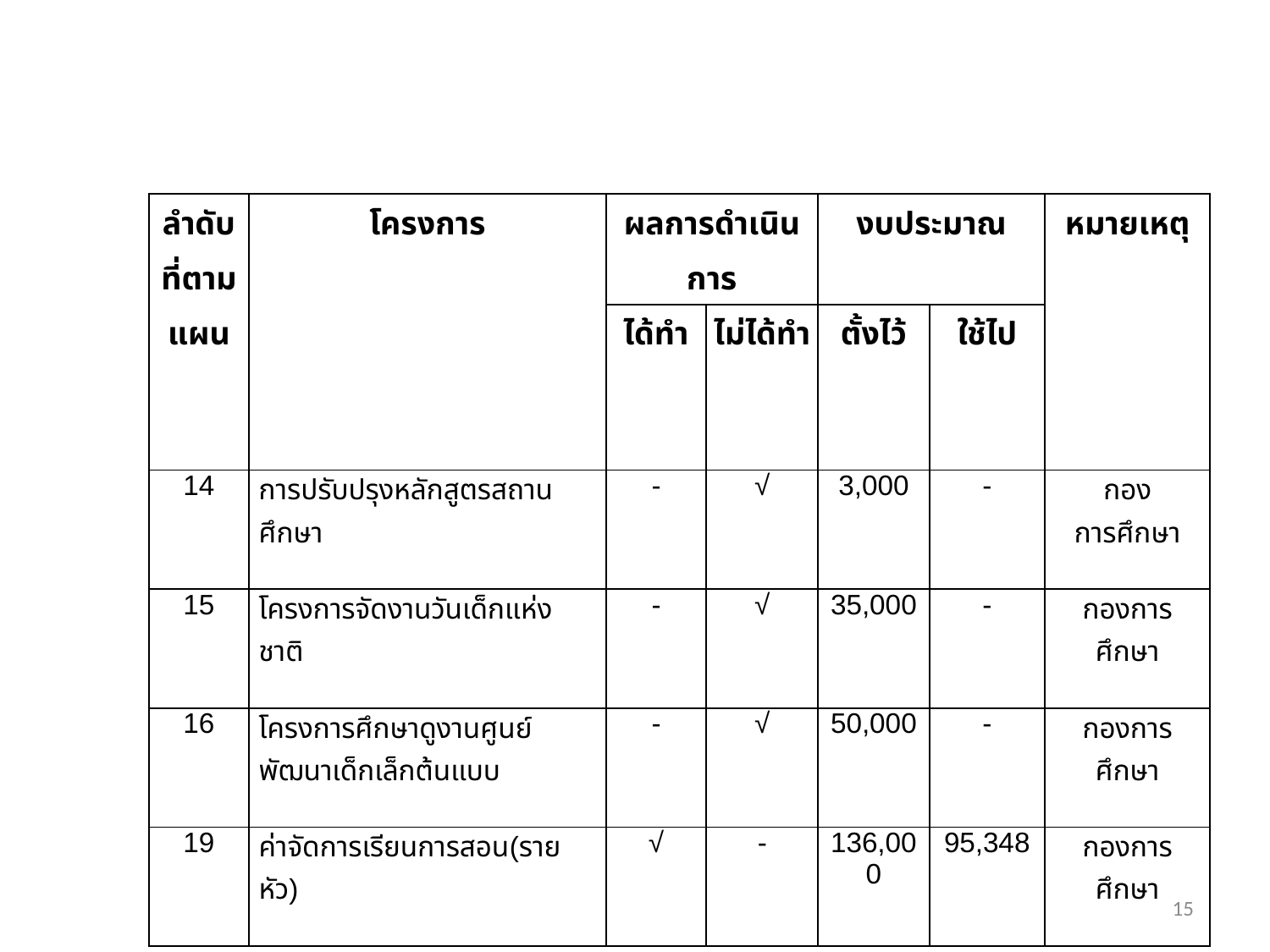

| ลำดับที่ตามแผน | โครงการ | ผลการดำเนินการ |  | งบประมาณ |  | หมายเหตุ |
| --- | --- | --- | --- | --- | --- | --- |
|  |  | ได้ทำ | ไม่ได้ทำ | ตั้งไว้ | ใช้ไป |  |
| 14 | การปรับปรุงหลักสูตรสถานศึกษา | - | √ | 3,000 | - | กอง การศึกษา |
| 15 | โครงการจัดงานวันเด็กแห่งชาติ | - | √ | 35,000 | - | กองการศึกษา |
| 16 | โครงการศึกษาดูงานศูนย์พัฒนาเด็กเล็กต้นแบบ | - | √ | 50,000 | - | กองการศึกษา |
| 19 | ค่าจัดการเรียนการสอน(รายหัว) | √ | - | 136,000 | 95,348 | กองการศึกษา |
15